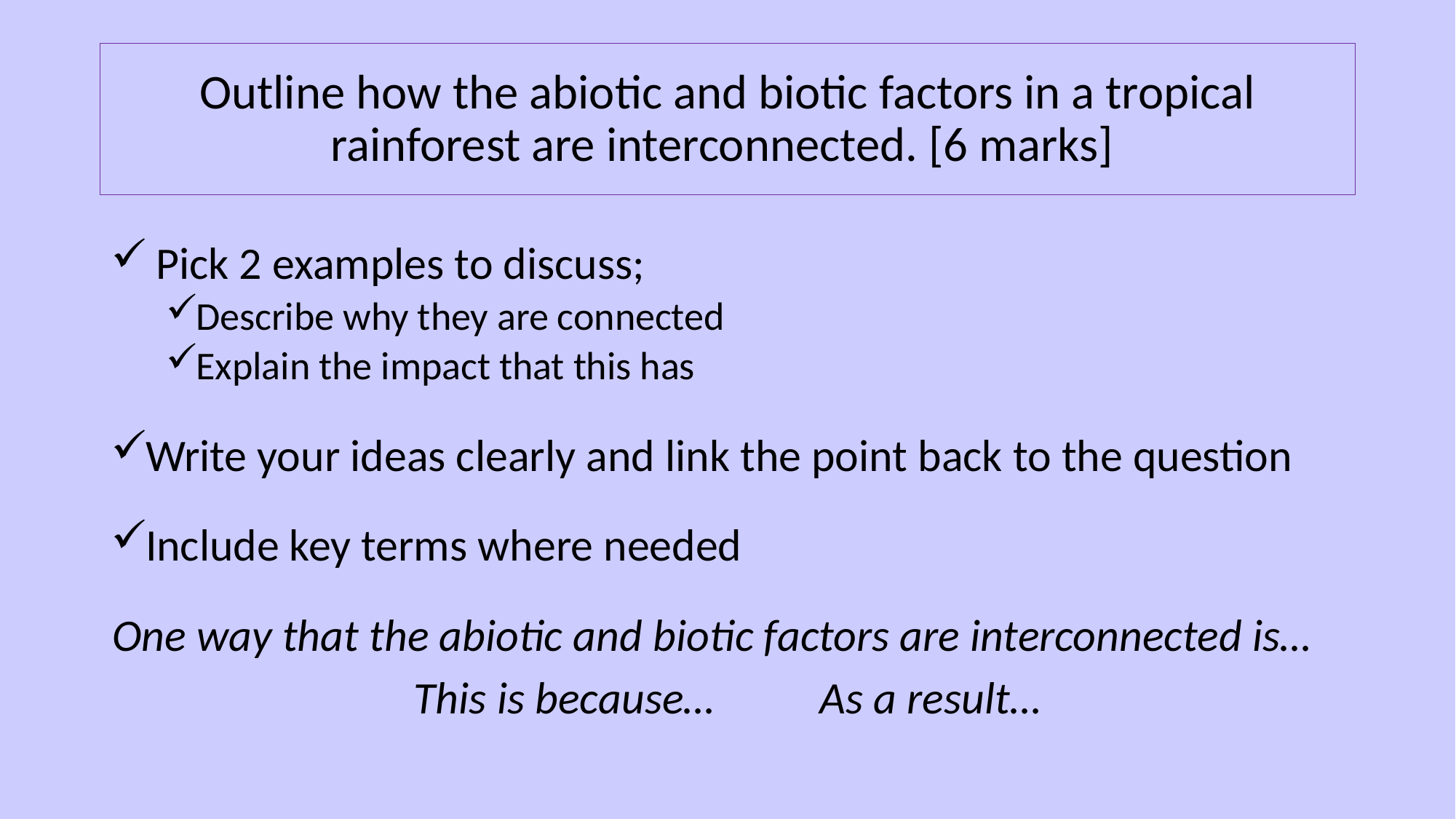

# Outline how the abiotic and biotic factors in a tropical rainforest are interconnected. [6 marks]
 Pick 2 examples to discuss;
Describe why they are connected
Explain the impact that this has

Write your ideas clearly and link the point back to the question

Include key terms where needed

One way that the abiotic and biotic factors are interconnected is…
This is because…	 	As a result…